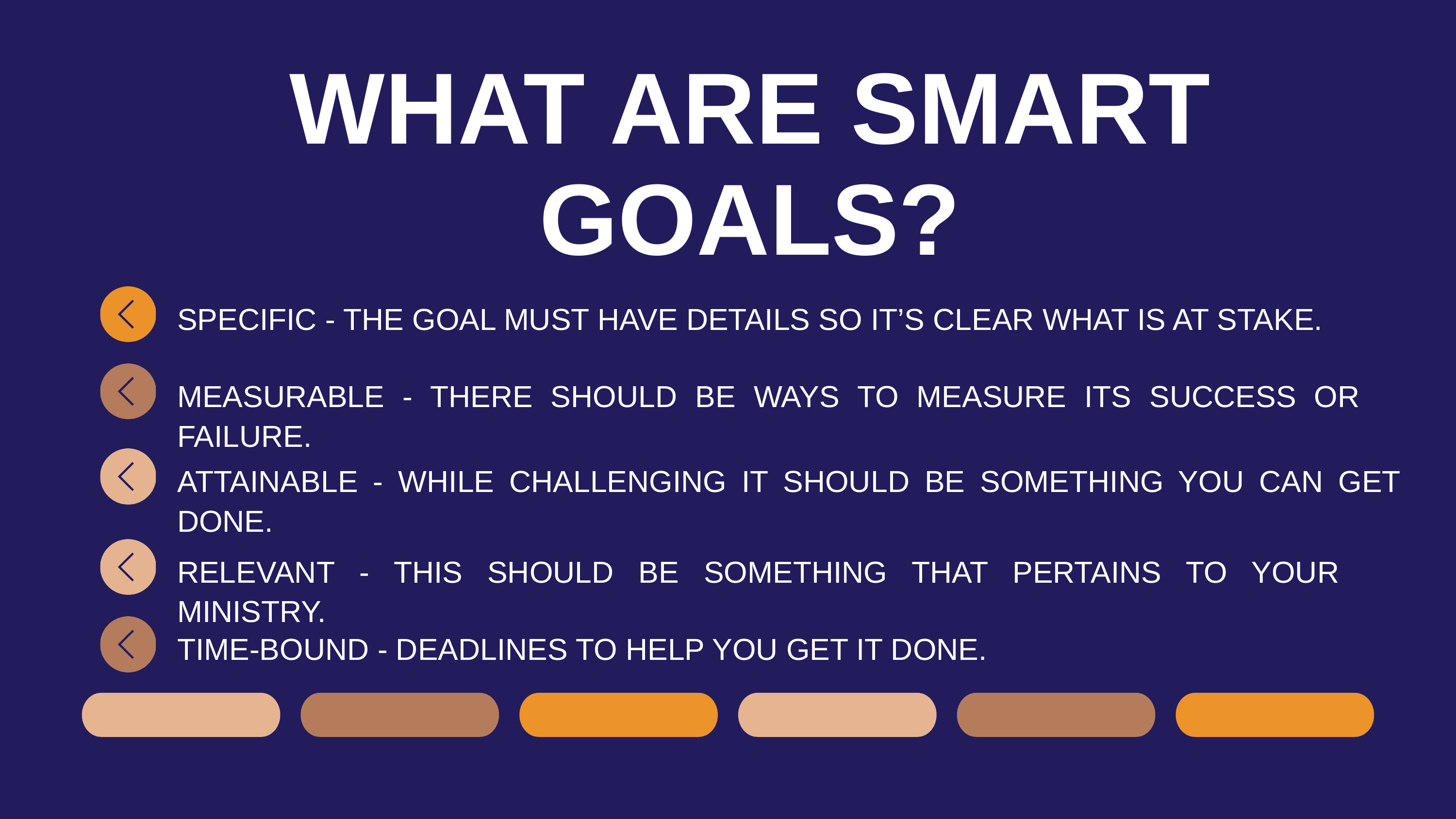

WHAT ARE SMART GOALS?

SPECIFIC - THE GOAL MUST HAVE DETAILS SO IT’S CLEAR WHAT IS AT STAKE.

MEASURABLE - THERE SHOULD BE WAYS TO MEASURE ITS SUCCESS OR FAILURE.

ATTAINABLE - WHILE CHALLENGING IT SHOULD BE SOMETHING YOU CAN GET DONE.

RELEVANT - THIS SHOULD BE SOMETHING THAT PERTAINS TO YOUR MINISTRY.

TIME-BOUND - DEADLINES TO HELP YOU GET IT DONE.